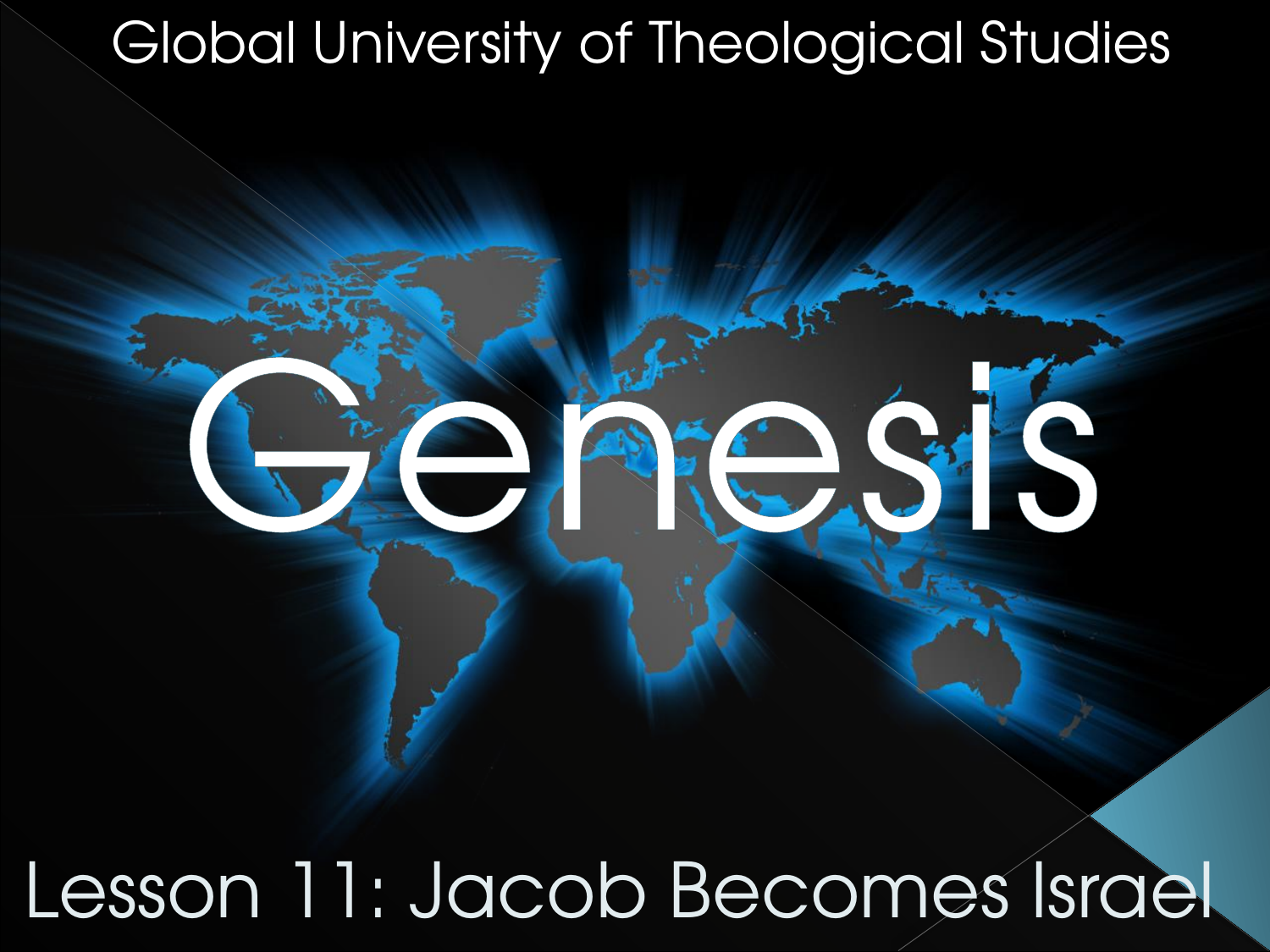

Global University of Theological Studies
# Genesis
Lesson 11: Jacob Becomes Israel